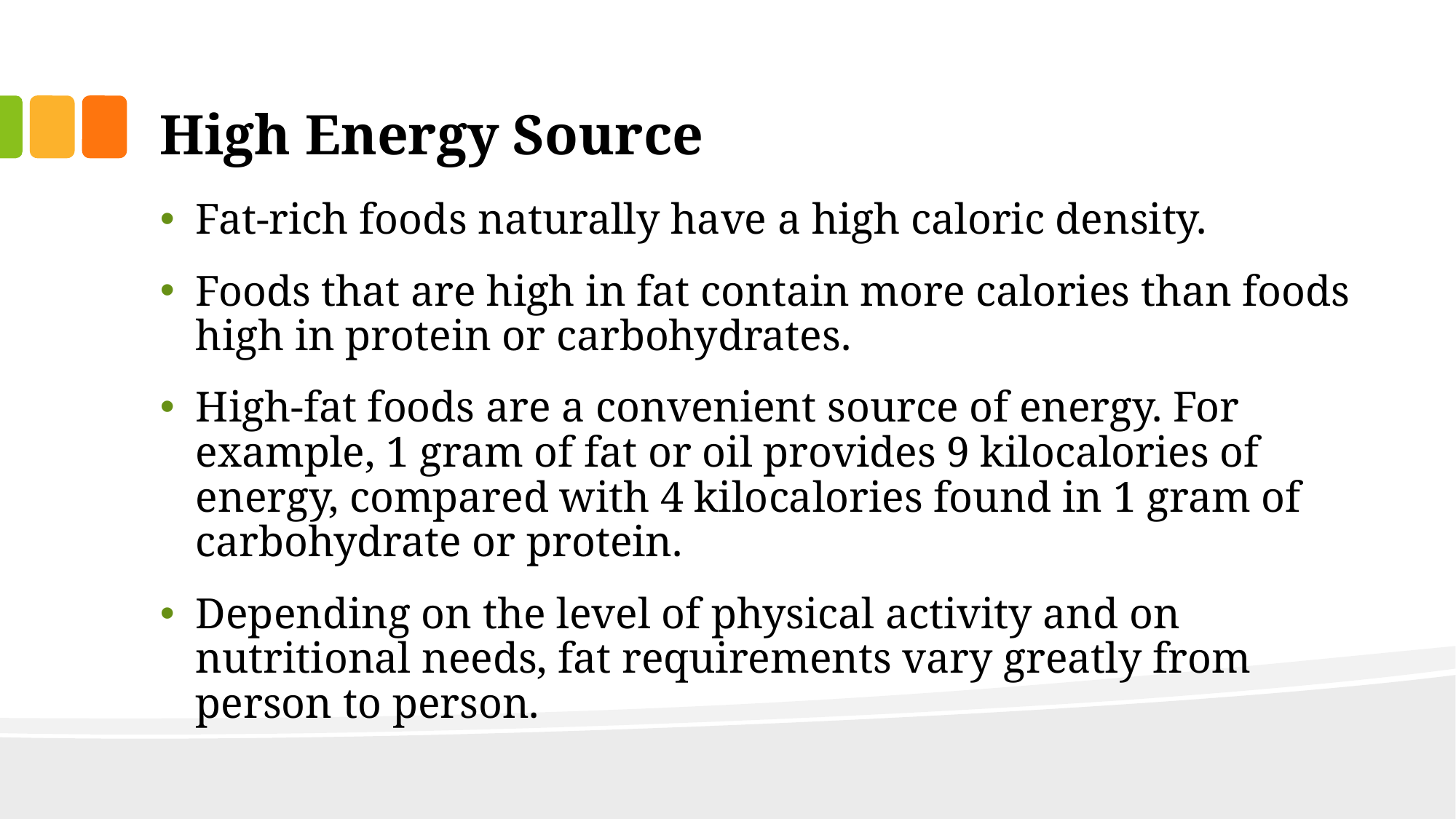

# High Energy Source
Fat-rich foods naturally have a high caloric density.
Foods that are high in fat contain more calories than foods high in protein or carbohydrates.
High-fat foods are a convenient source of energy. For example, 1 gram of fat or oil provides 9 kilocalories of energy, compared with 4 kilocalories found in 1 gram of carbohydrate or protein.
Depending on the level of physical activity and on nutritional needs, fat requirements vary greatly from person to person.